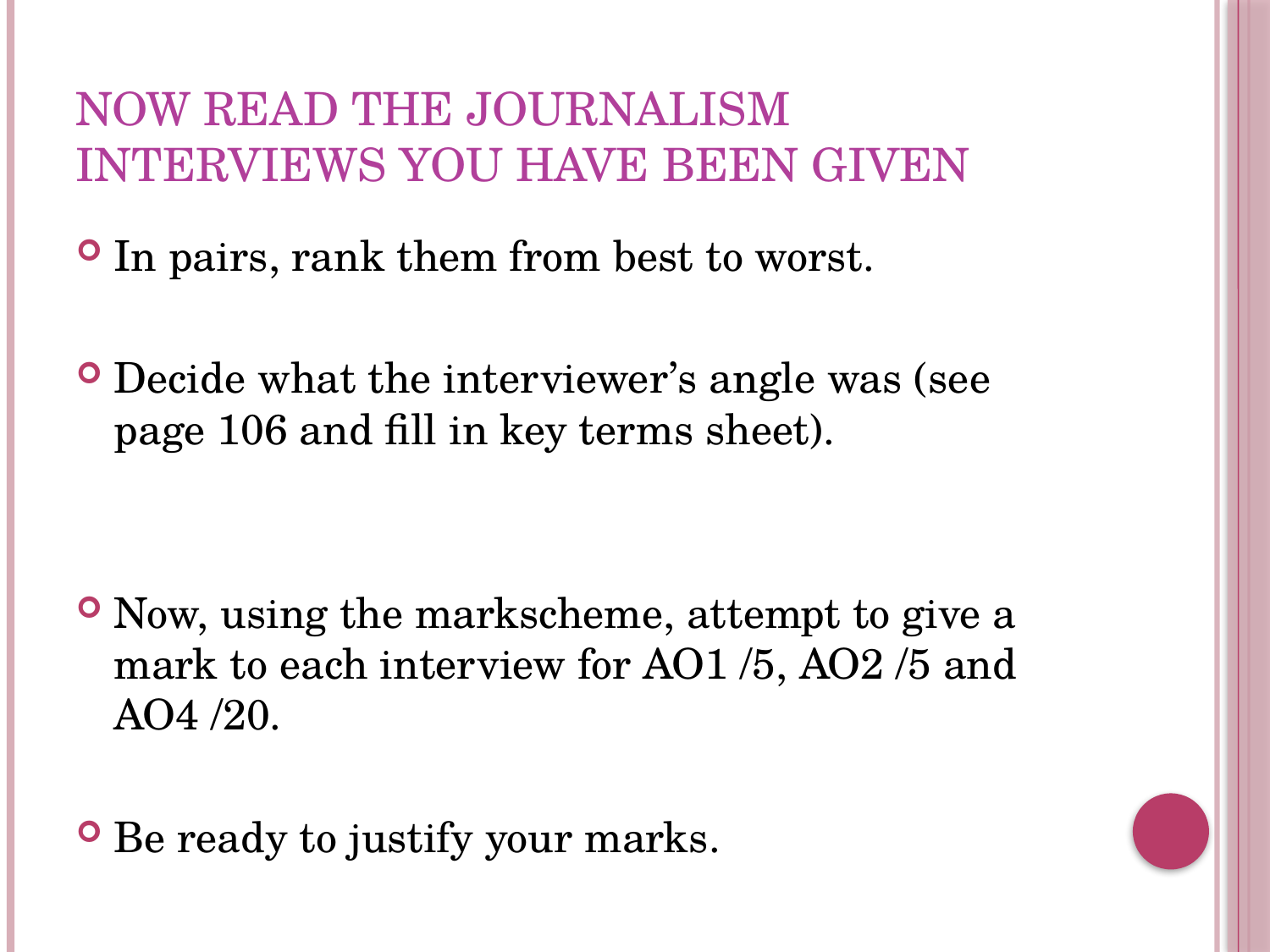

# Now read the Journalism Interviews you have been given
In pairs, rank them from best to worst.

Decide what the interviewer’s angle was (see page 106 and fill in key terms sheet).

Now, using the markscheme, attempt to give a mark to each interview for AO1 /5, AO2 /5 and AO4 /20.

Be ready to justify your marks.